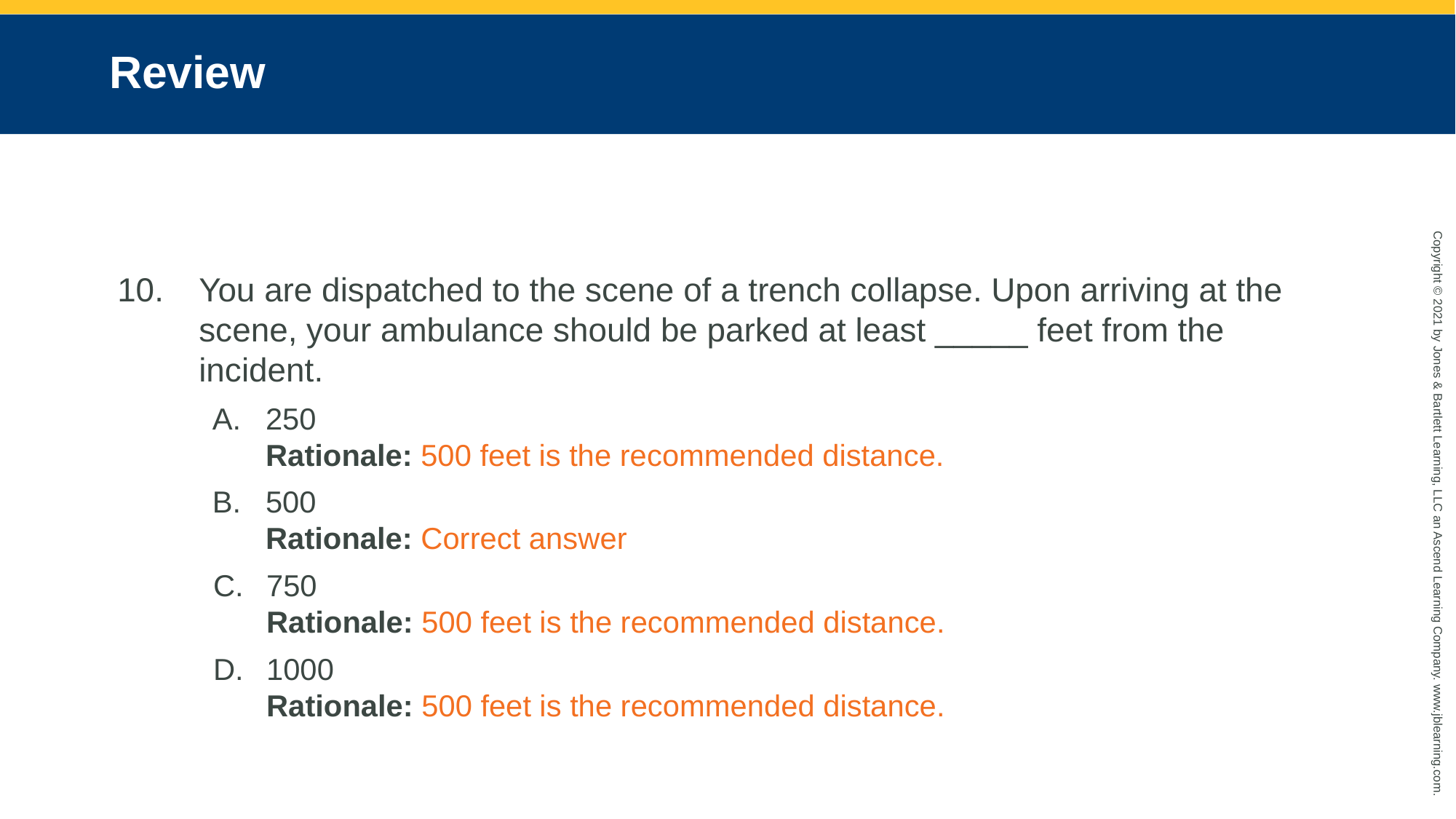

# Review
You are dispatched to the scene of a trench collapse. Upon arriving at the scene, your ambulance should be parked at least _____ feet from the incident.
250
Rationale: 500 feet is the recommended distance.
500
Rationale: Correct answer
750
Rationale: 500 feet is the recommended distance.
1000
Rationale: 500 feet is the recommended distance.